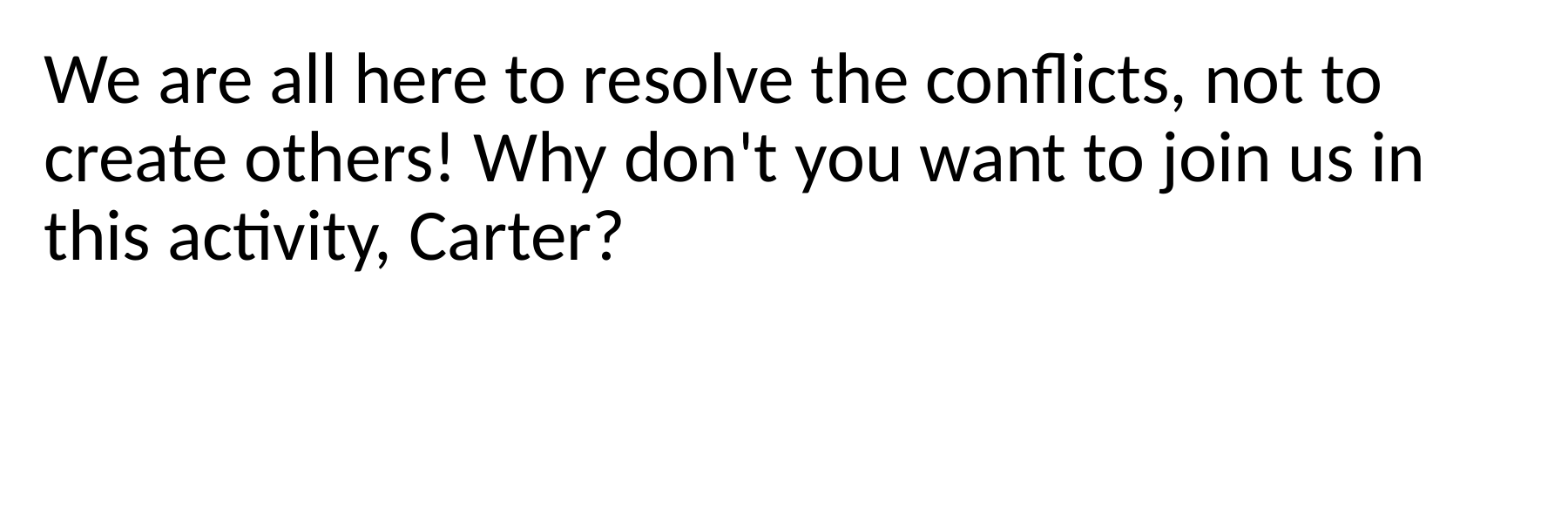

We are all here to resolve the conflicts, not to create others! Why don't you want to join us in this activity, Carter?